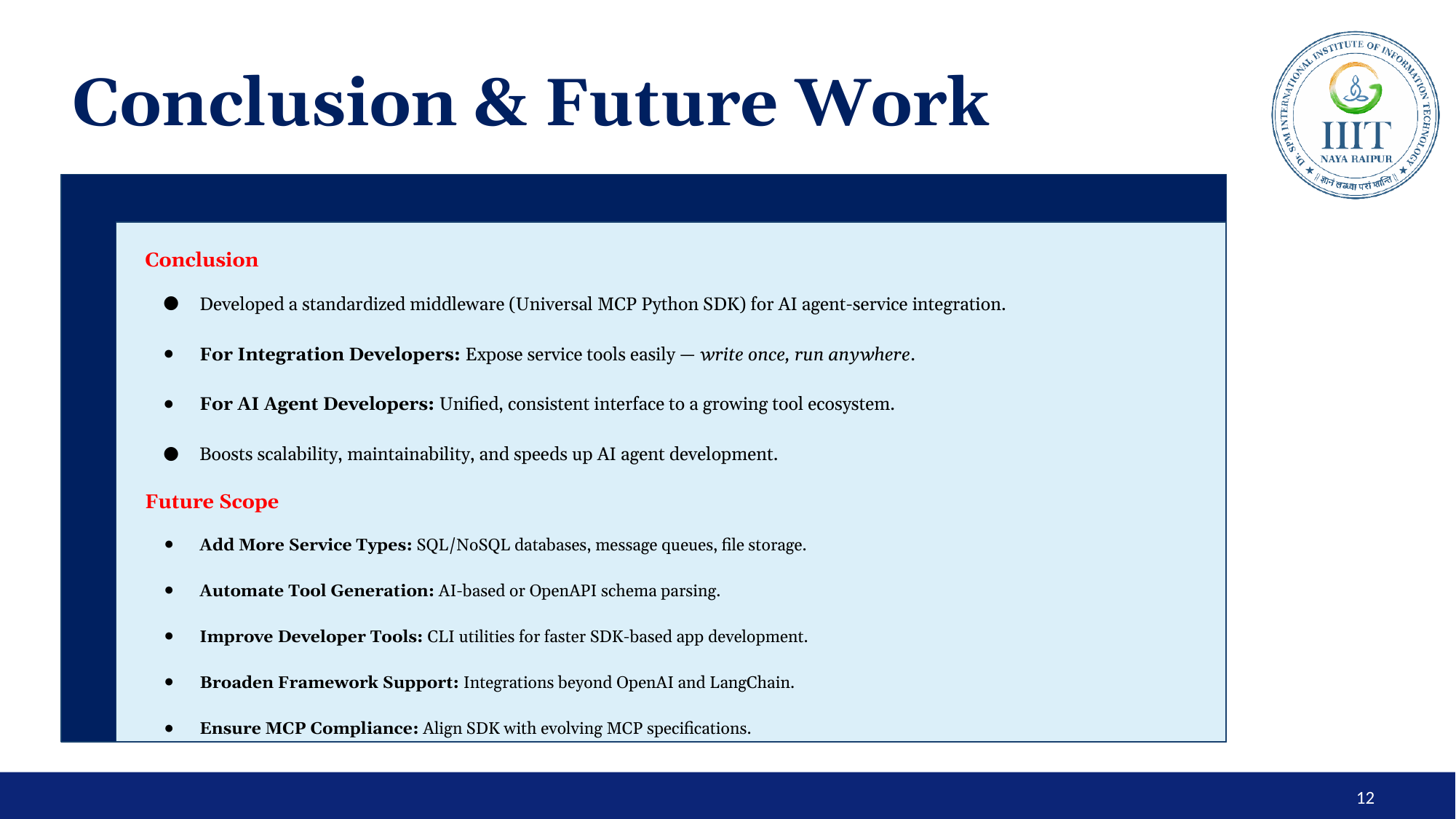

# Conclusion & Future Work

Conclusion
Developed a standardized middleware (Universal MCP Python SDK) for AI agent-service integration.
For Integration Developers: Expose service tools easily — write once, run anywhere.
For AI Agent Developers: Unified, consistent interface to a growing tool ecosystem.
Boosts scalability, maintainability, and speeds up AI agent development.
Future Scope
Add More Service Types: SQL/NoSQL databases, message queues, file storage.
Automate Tool Generation: AI-based or OpenAPI schema parsing.
Improve Developer Tools: CLI utilities for faster SDK-based app development.
Broaden Framework Support: Integrations beyond OpenAI and LangChain.
Ensure MCP Compliance: Align SDK with evolving MCP specifications.
12